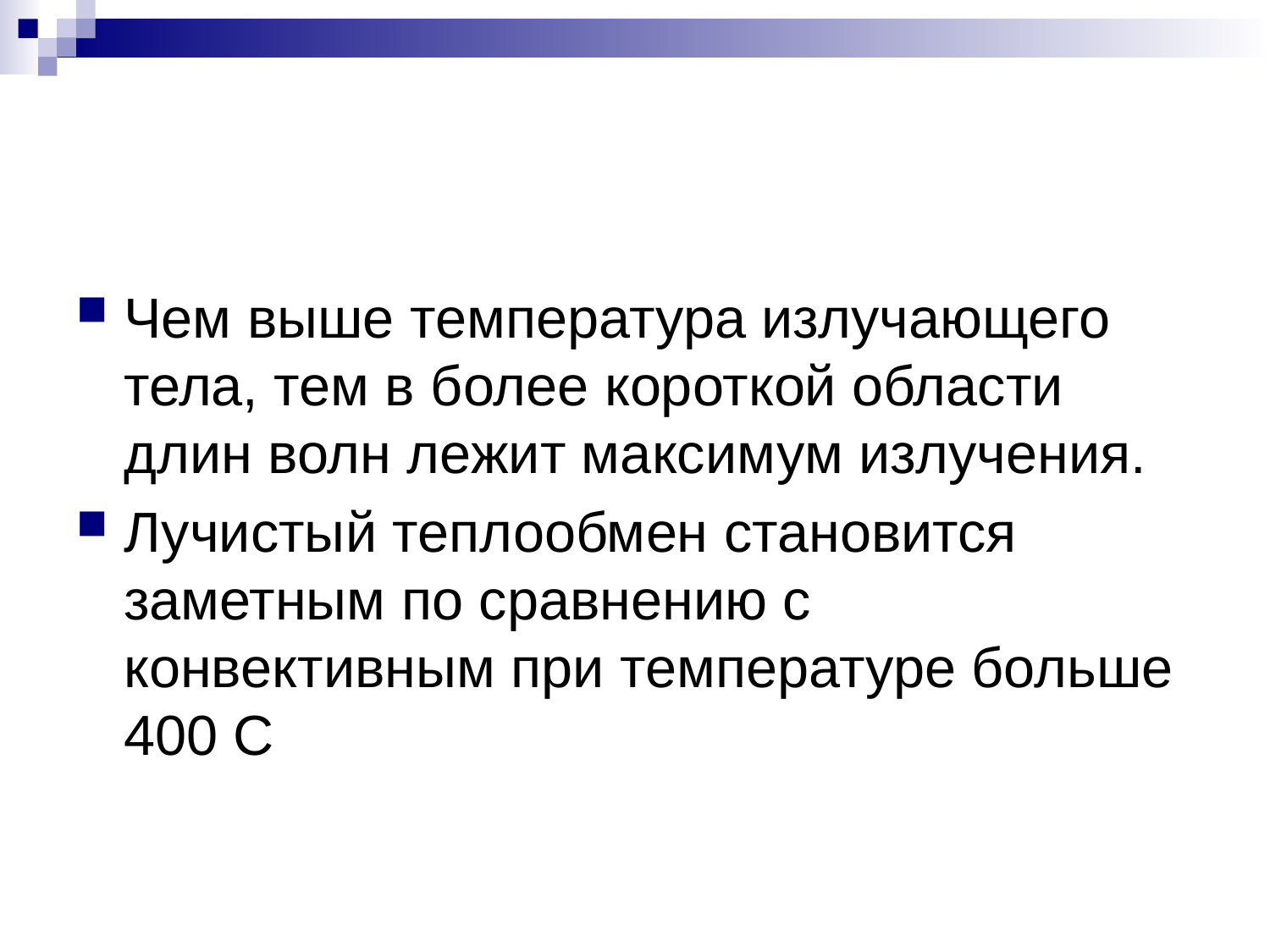

#
Чем выше температура излучающего тела, тем в более короткой области длин волн лежит максимум излучения.
Лучистый теплообмен становится заметным по сравнению с конвективным при температуре больше 400 С